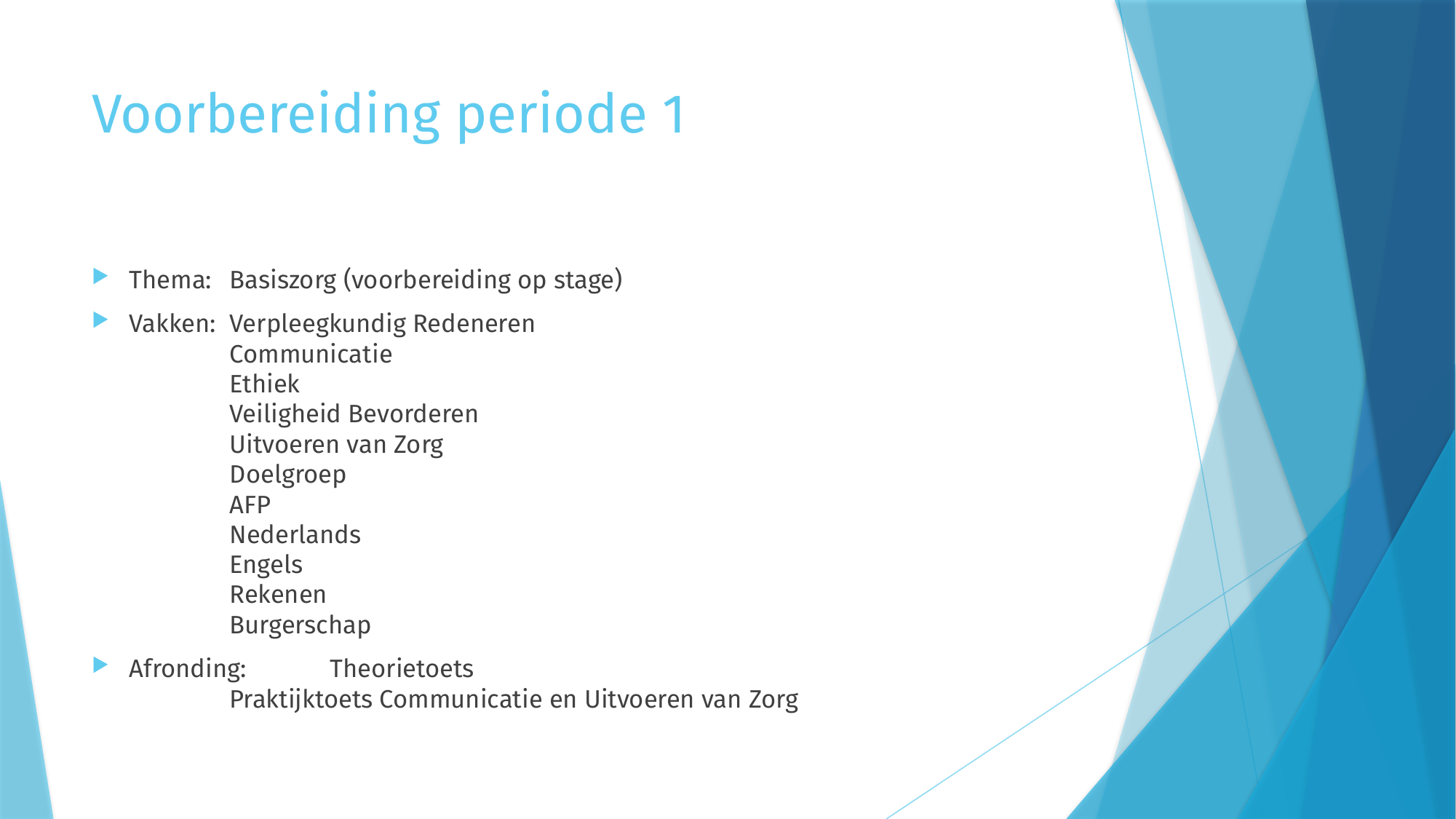

# Voorbereiding periode 1
Thema: 		Basiszorg (voorbereiding op stage)
Vakken:		Verpleegkundig Redeneren
				Communicatie
				Ethiek
				Veiligheid Bevorderen
				Uitvoeren van Zorg
				Doelgroep
				AFP
				Nederlands
				Engels
				Rekenen
				Burgerschap
Afronding:	Theorietoets
				Praktijktoets Communicatie en Uitvoeren van Zorg